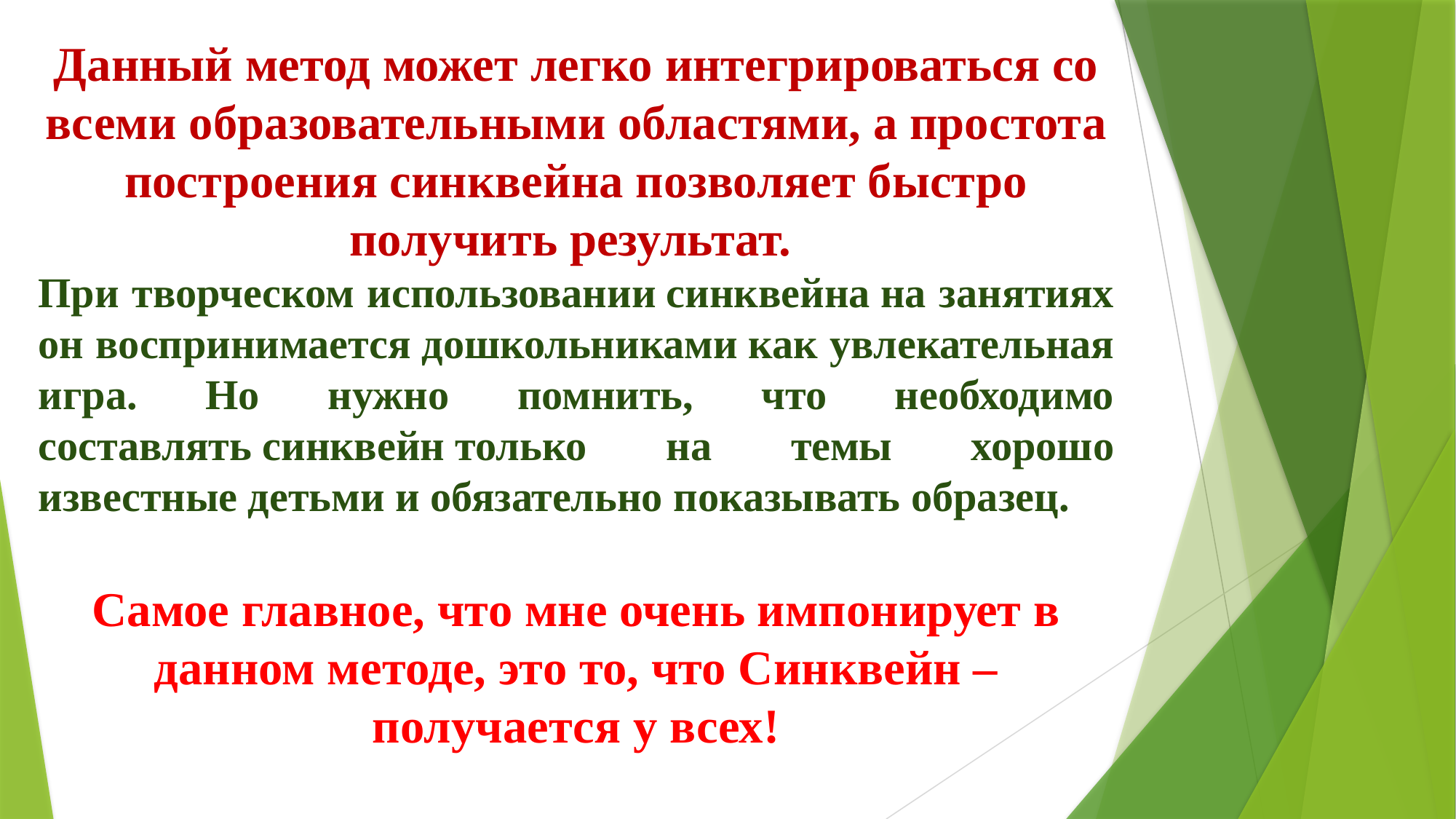

Данный метод может легко интегрироваться со всеми образовательными областями, а простота построения синквейна позволяет быстро получить результат.
При творческом использовании синквейна на занятиях он воспринимается дошкольниками как увлекательная игра. Но нужно помнить, что необходимо составлять синквейн только на темы хорошо известные детьми и обязательно показывать образец.

Самое главное, что мне очень импонирует в данном методе, это то, что Синквейн – получается у всех!